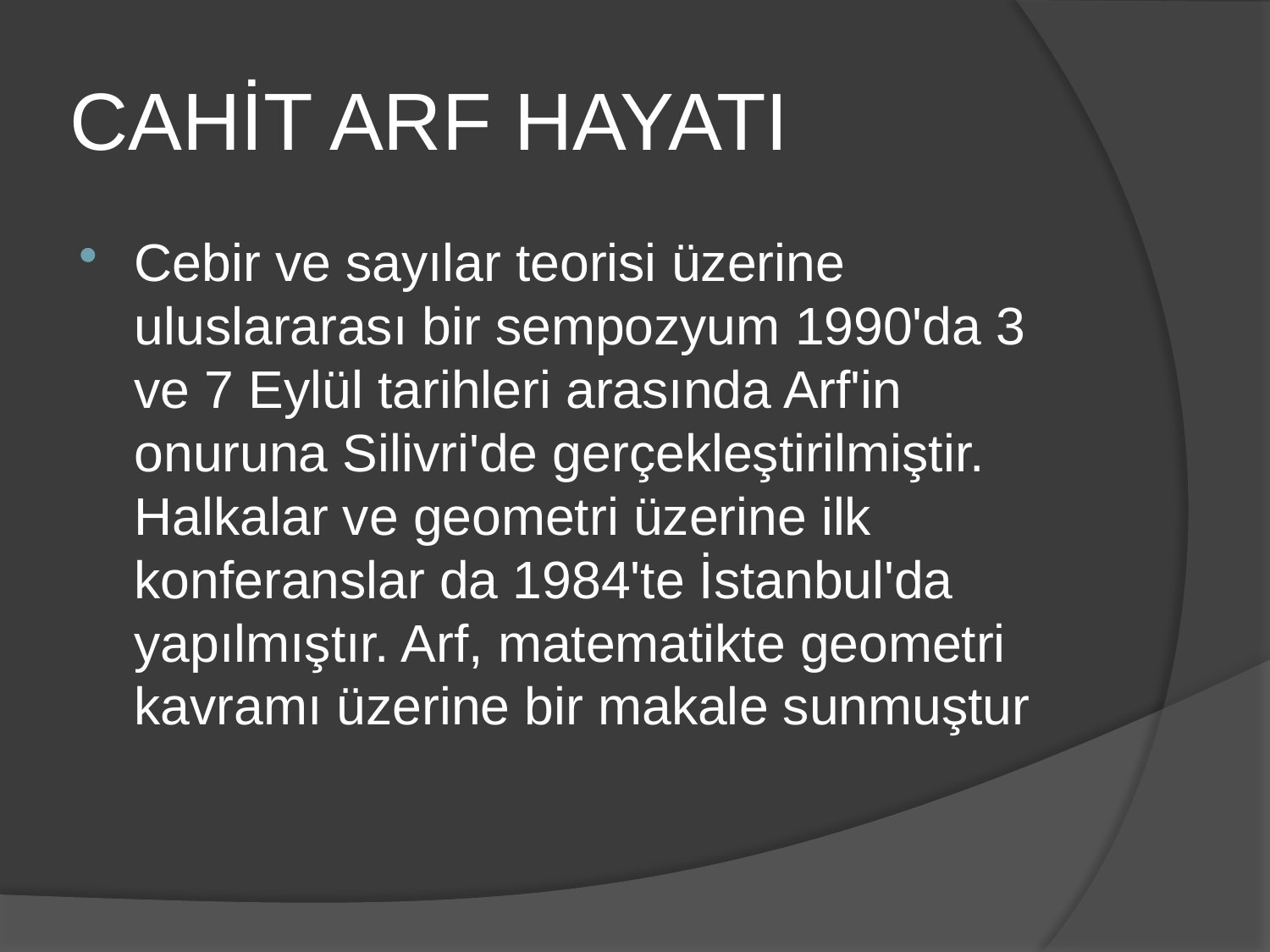

# CAHİT ARF HAYATI
Cebir ve sayılar teorisi üzerine uluslararası bir sempozyum 1990'da 3 ve 7 Eylül tarihleri arasında Arf'in onuruna Silivri'de gerçekleştirilmiştir. Halkalar ve geometri üzerine ilk konferanslar da 1984'te İstanbul'da yapılmıştır. Arf, matematikte geometri kavramı üzerine bir makale sunmuştur